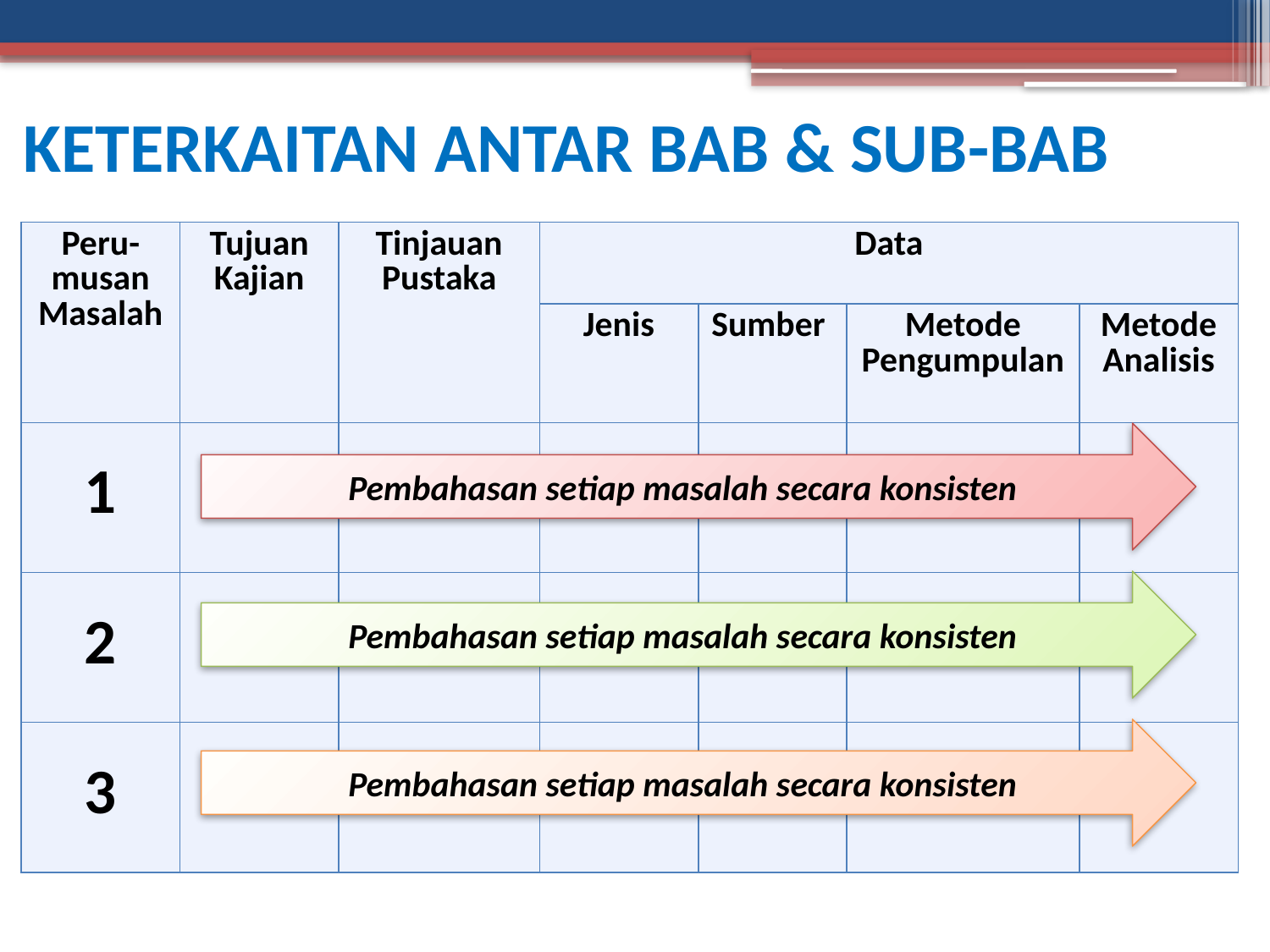

# KETERKAITAN ANTAR BAB & SUB-BAB
| Peru-musan Masalah | Tujuan Kajian | Tinjauan Pustaka | Data |  |  |  |
| --- | --- | --- | --- | --- | --- | --- |
|  |  |  | Jenis | Sumber | Metode Pengumpulan | Metode Analisis |
| 1 |  |  |  |  |  |  |
| 2 |  |  |  |  |  |  |
| 3 |  |  |  |  |  |  |
Pembahasan setiap masalah secara konsisten
Pembahasan setiap masalah secara konsisten
Pembahasan setiap masalah secara konsisten